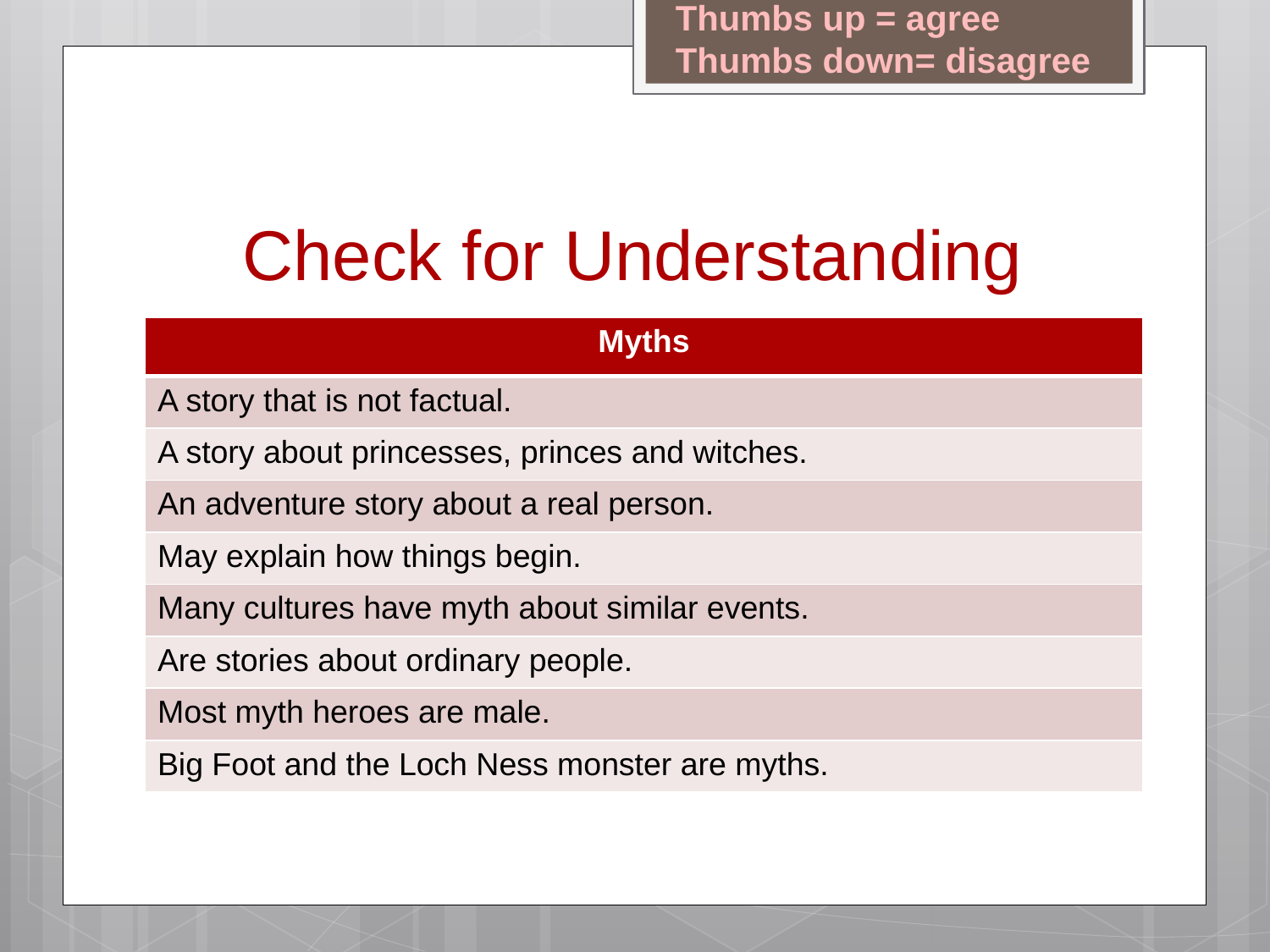

Thumbs up = agree
Thumbs down= disagree
# Check for Understanding
| Myths |
| --- |
| A story that is not factual. |
| A story about princesses, princes and witches. |
| An adventure story about a real person. |
| May explain how things begin. |
| Many cultures have myth about similar events. |
| Are stories about ordinary people. |
| Most myth heroes are male. |
| Big Foot and the Loch Ness monster are myths. |